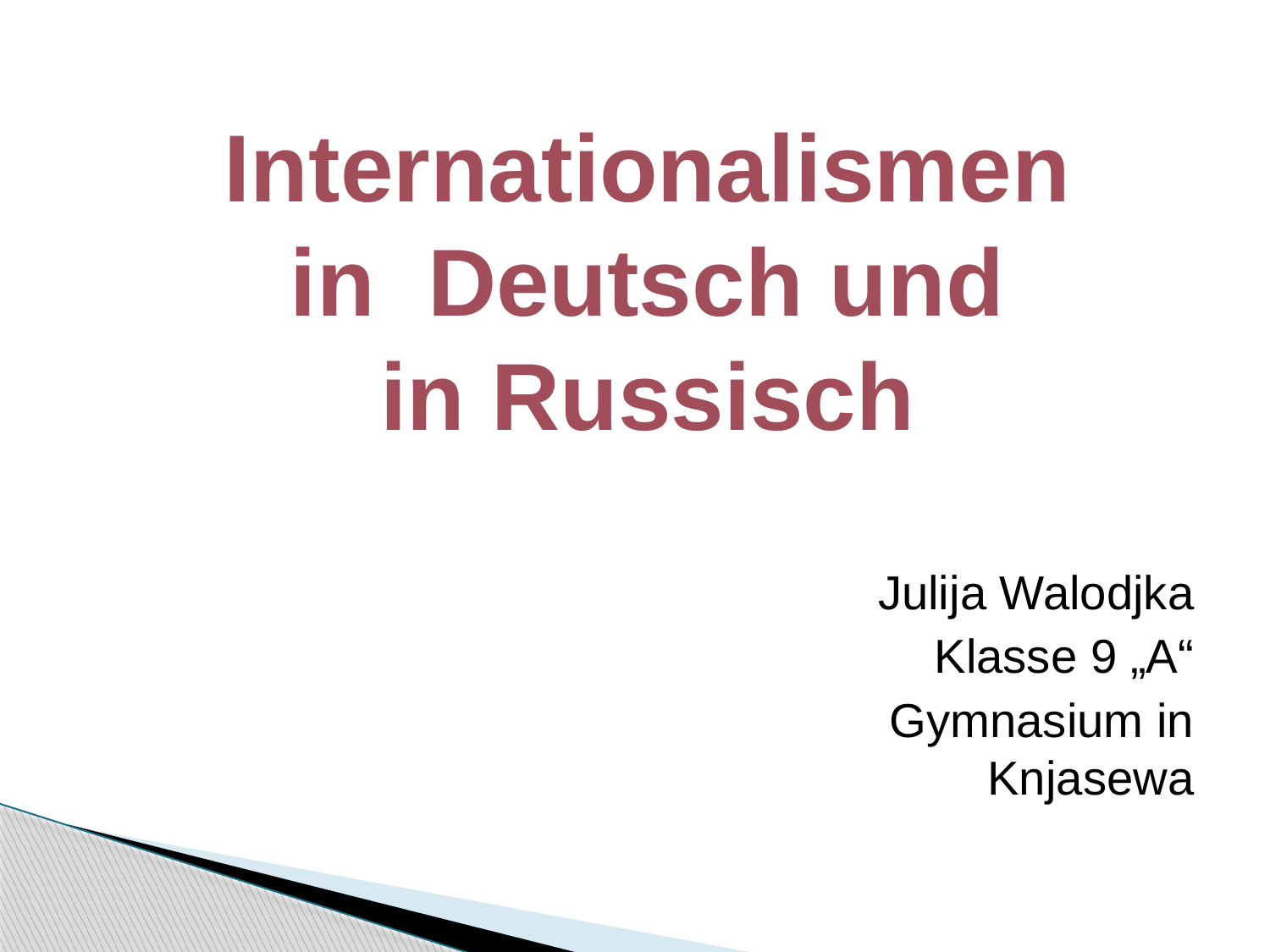

# Internationalismen in  Deutsch und in Russisch
Julija Walodjka
Klasse 9 „A“
Gymnasium in Knjasewa